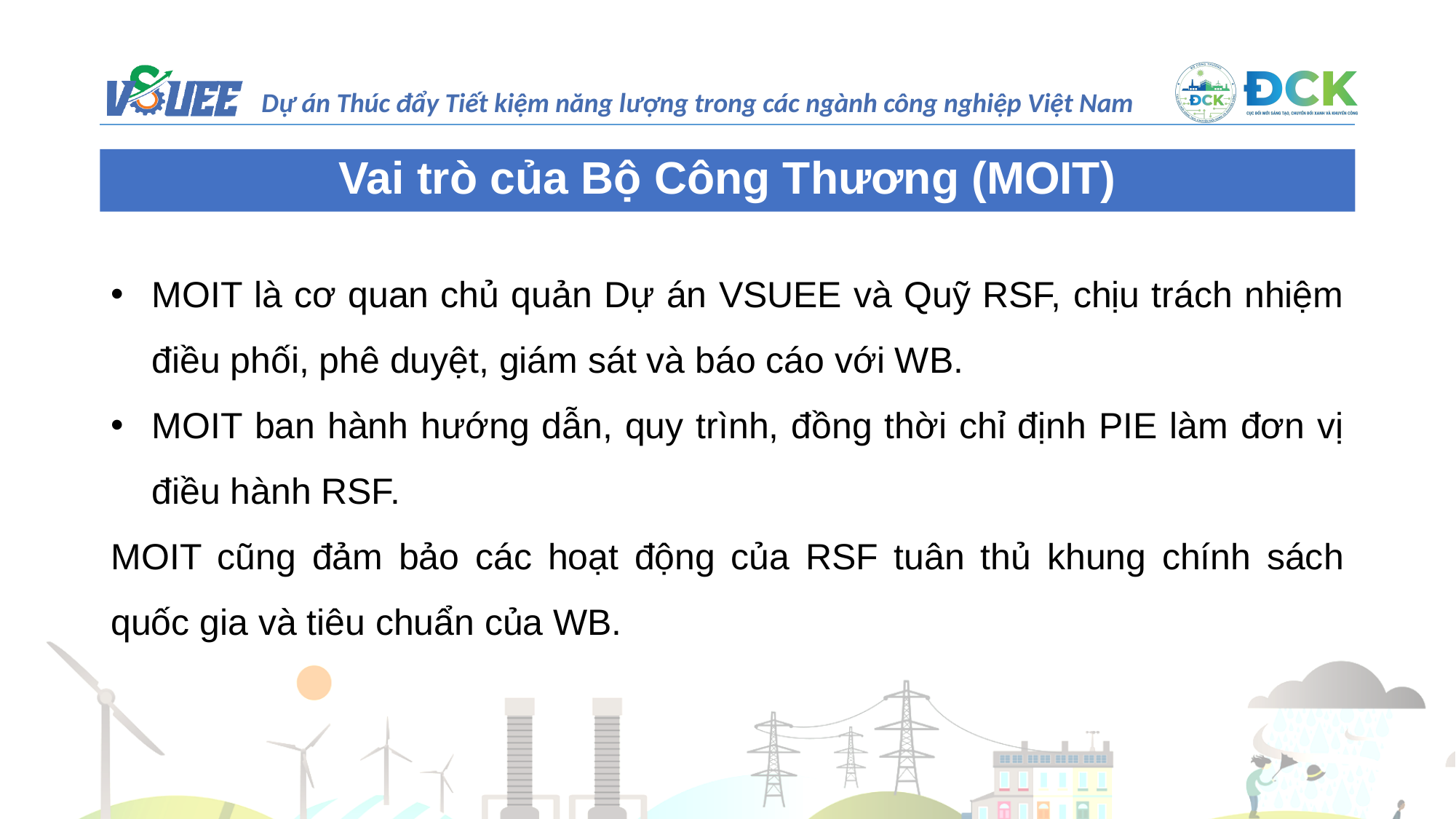

Vai trò của Bộ Công Thương (MOIT)
MOIT là cơ quan chủ quản Dự án VSUEE và Quỹ RSF, chịu trách nhiệm điều phối, phê duyệt, giám sát và báo cáo với WB.
MOIT ban hành hướng dẫn, quy trình, đồng thời chỉ định PIE làm đơn vị điều hành RSF.
MOIT cũng đảm bảo các hoạt động của RSF tuân thủ khung chính sách quốc gia và tiêu chuẩn của WB.